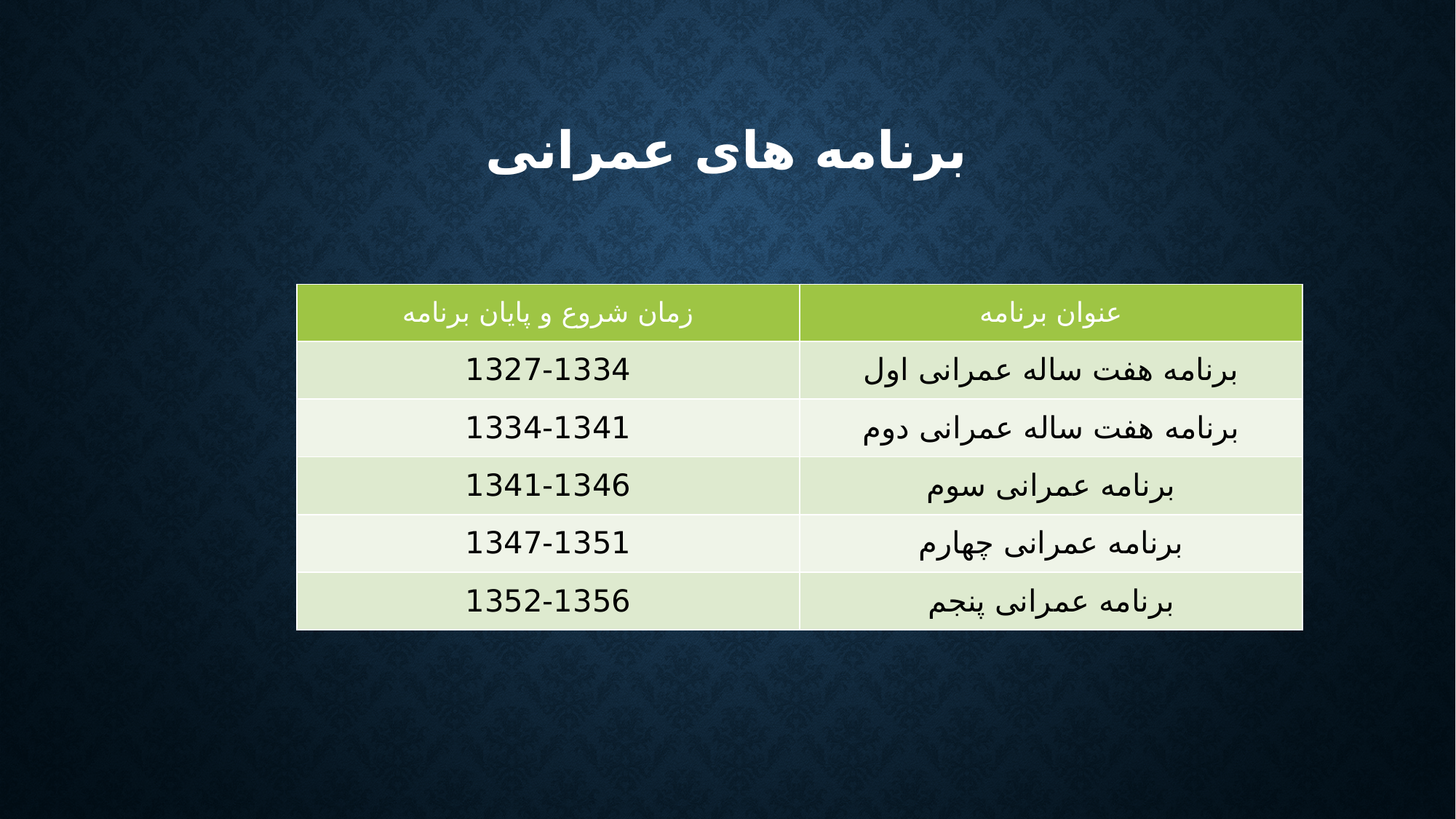

# برنامه های عمرانی
| زمان شروع و پایان برنامه | عنوان برنامه |
| --- | --- |
| 1327-1334 | برنامه هفت ساله عمرانی اول |
| 1334-1341 | برنامه هفت ساله عمرانی دوم |
| 1341-1346 | برنامه عمرانی سوم |
| 1347-1351 | برنامه عمرانی چهارم |
| 1352-1356 | برنامه عمرانی پنجم |